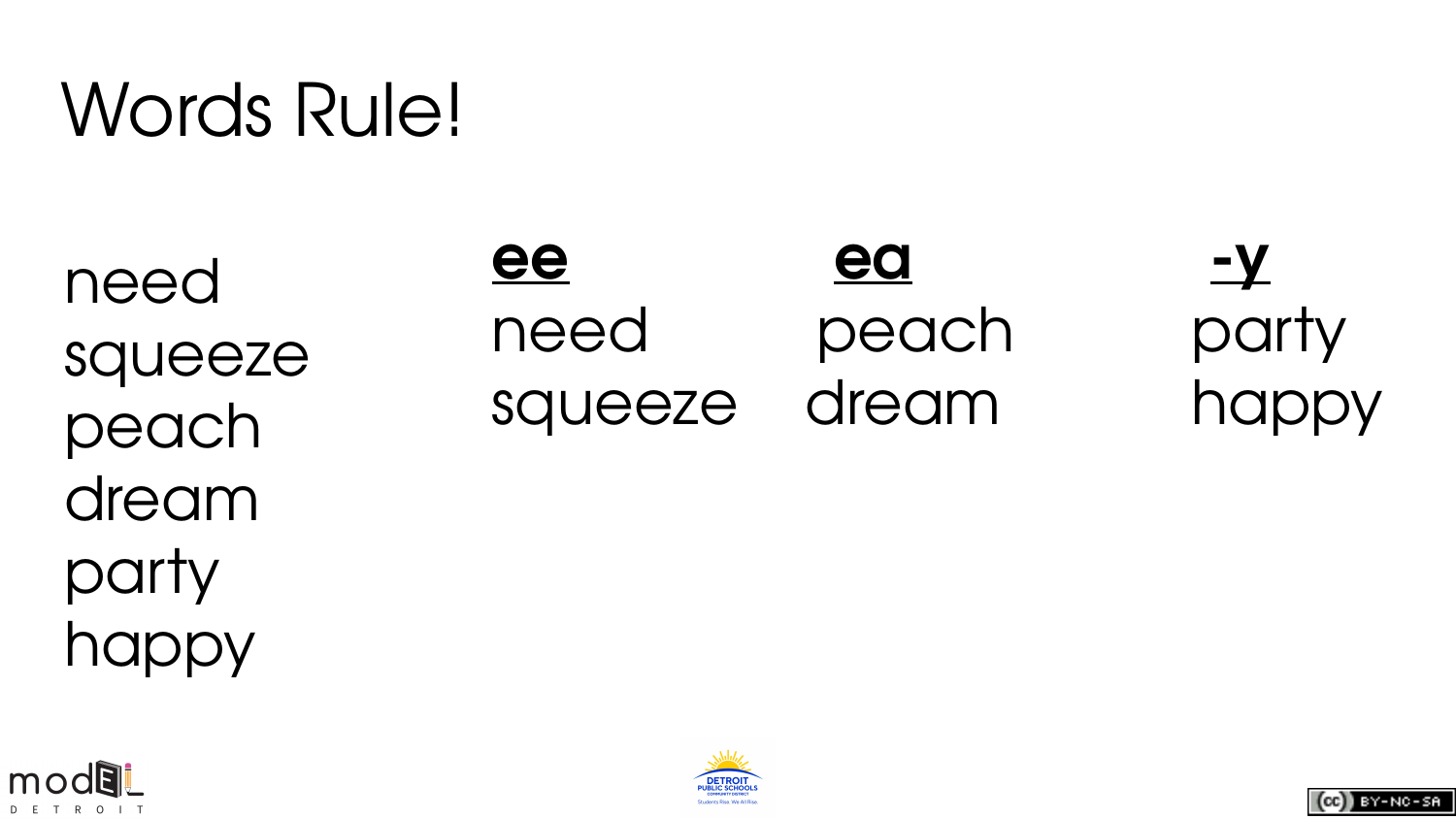

# Words Rule!

ee		   ea		        -y
need	  peach 	       party
squeeze    dream	       happy

need
squeeze
peach
dream
party
happy